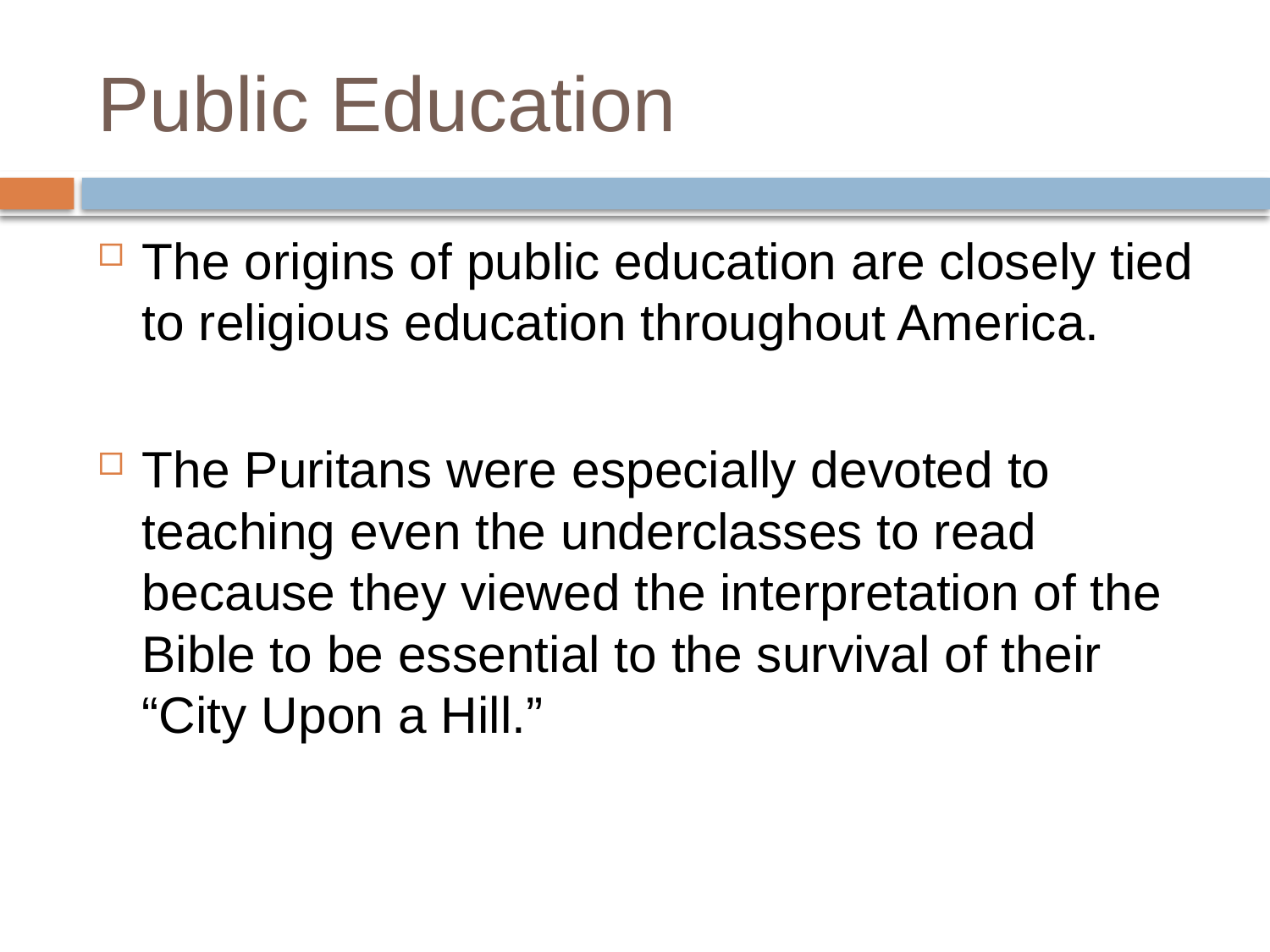

# Public Education
The origins of public education are closely tied to religious education throughout America.

The Puritans were especially devoted to teaching even the underclasses to read because they viewed the interpretation of the Bible to be essential to the survival of their “City Upon a Hill.”